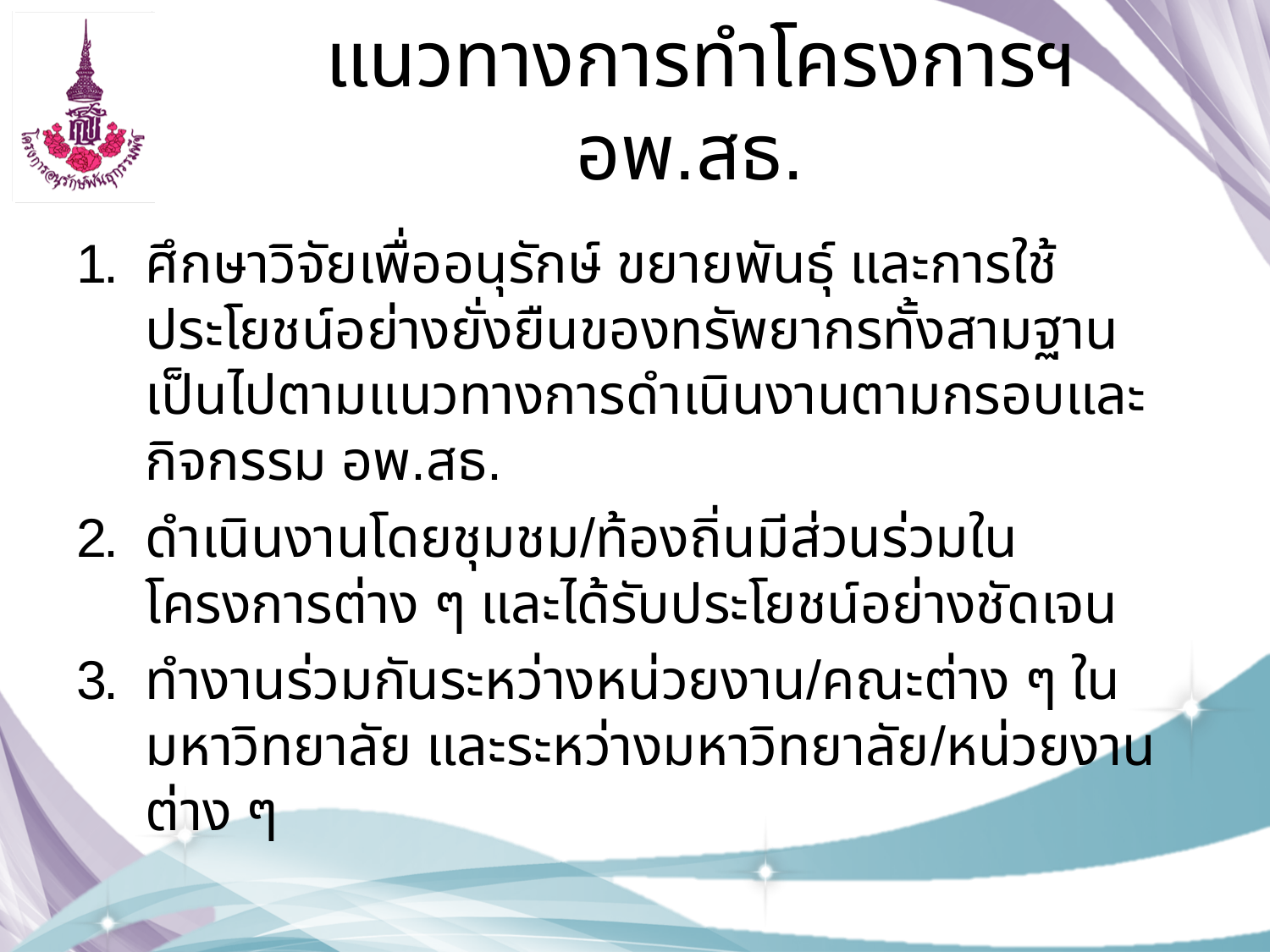

# แนวทางการทำโครงการฯ อพ.สธ.
ศึกษาวิจัยเพื่ออนุรักษ์ ขยายพันธุ์ และการใช้ประโยชน์อย่างยั่งยืนของทรัพยากรทั้งสามฐาน เป็นไปตามแนวทางการดำเนินงานตามกรอบและกิจกรรม อพ.สธ.
ดำเนินงานโดยชุมชม/ท้องถิ่นมีส่วนร่วมในโครงการต่าง ๆ และได้รับประโยชน์อย่างชัดเจน
ทำงานร่วมกันระหว่างหน่วยงาน/คณะต่าง ๆ ในมหาวิทยาลัย และระหว่างมหาวิทยาลัย/หน่วยงานต่าง ๆ